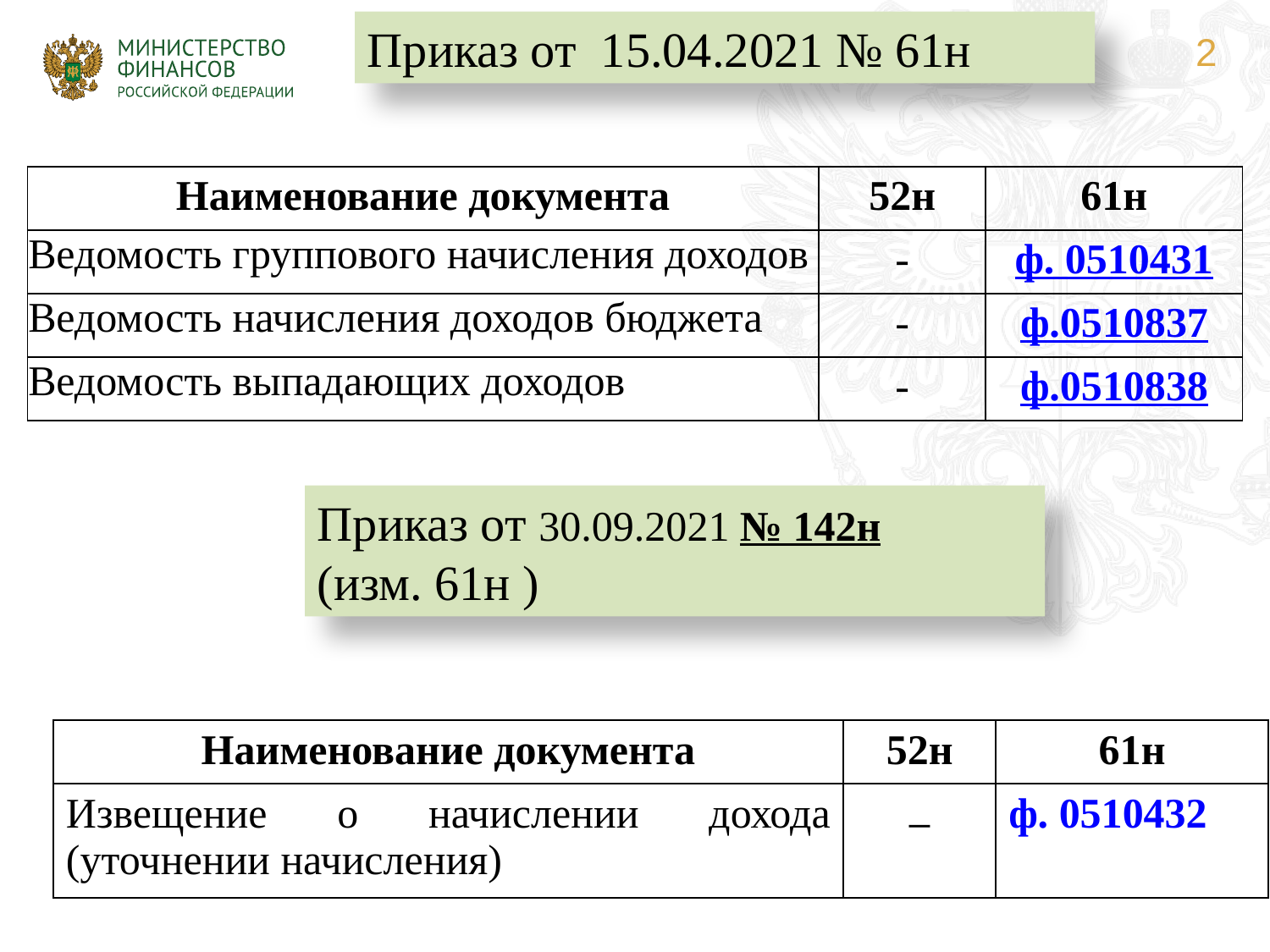

Приказ от  15.04.2021 № 61н
| Наименование документа | 52н | 61н |
| --- | --- | --- |
| Ведомость группового начисления доходов | - | ф. 0510431 |
| Ведомость начисления доходов бюджета | - | ф.0510837 |
| Ведомость выпадающих доходов | - | ф.0510838 |
Приказ от 30.09.2021 № 142н
(изм. 61н )
| Наименование документа | 52н | 61н |
| --- | --- | --- |
| Извещение о начислении дохода (уточнении начисления) | \_ | ф. 0510432 |